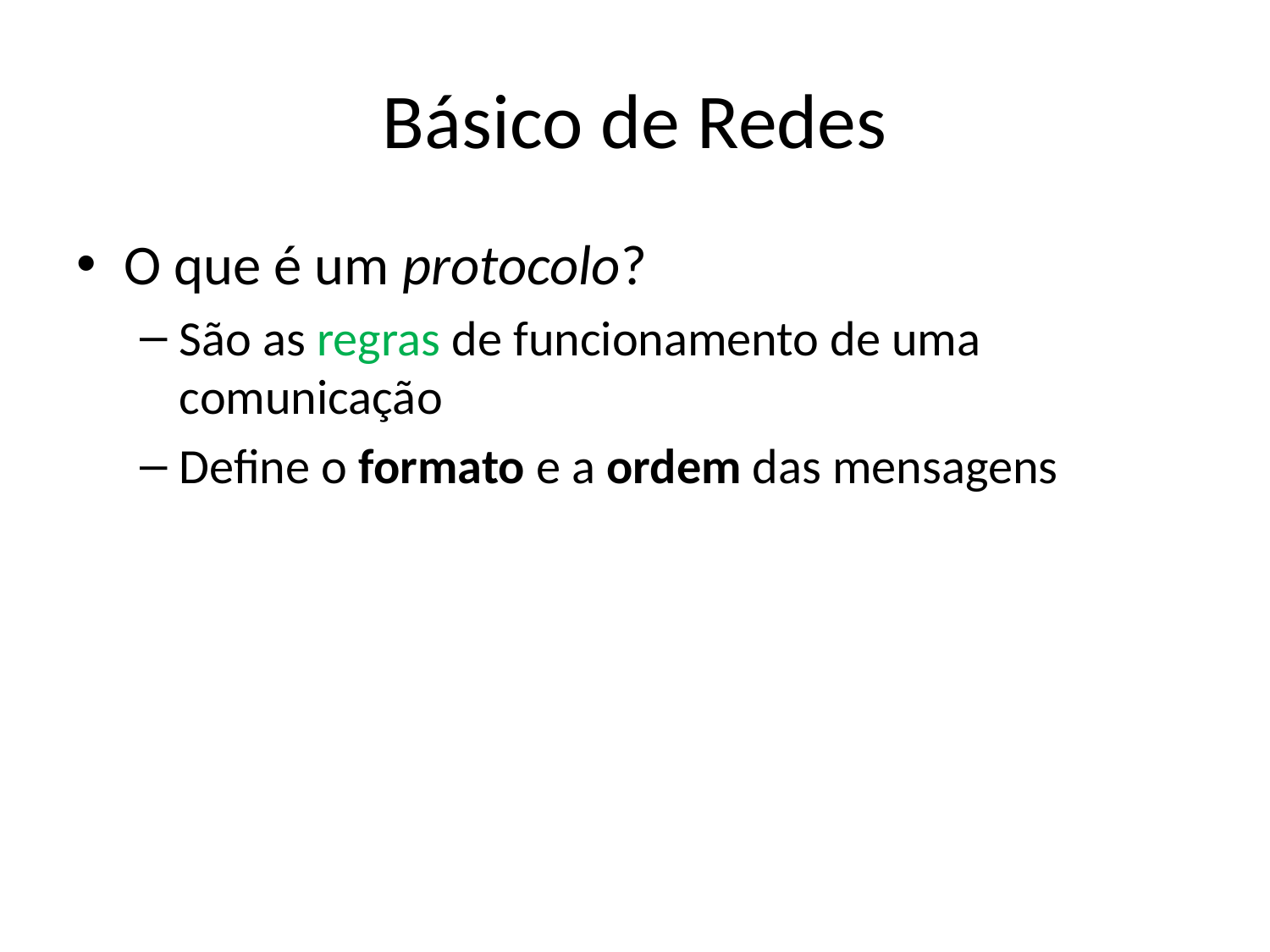

# Básico de Redes
O que é um protocolo?
São as regras de funcionamento de uma comunicação
Define o formato e a ordem das mensagens